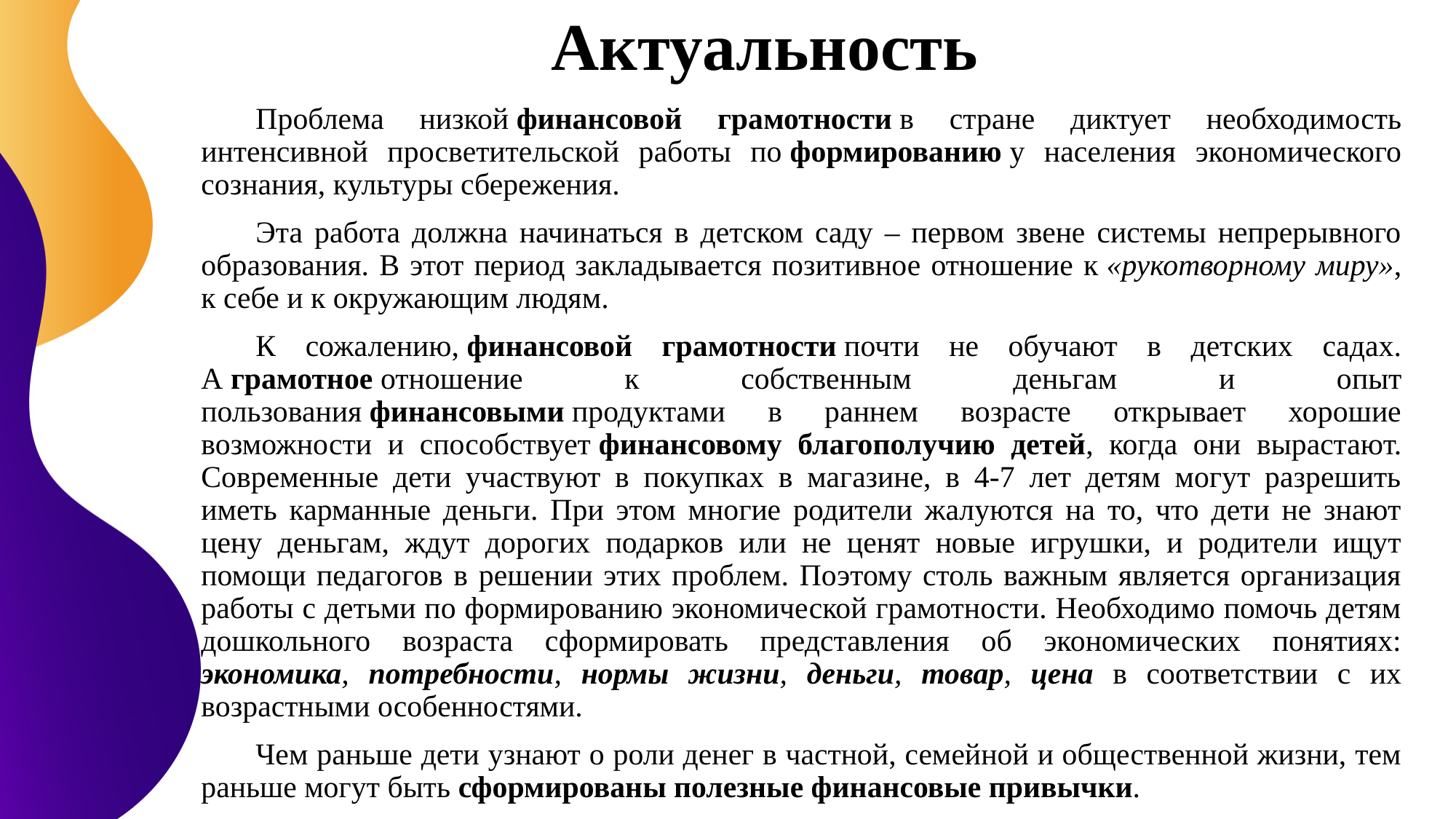

# Актуальность
Проблема низкой финансовой грамотности в стране диктует необходимость интенсивной просветительской работы по формированию у населения экономического сознания, культуры сбережения.
Эта работа должна начинаться в детском саду – первом звене системы непрерывного образования. В этот период закладывается позитивное отношение к «рукотворному миру», к себе и к окружающим людям.
К сожалению, финансовой грамотности почти не обучают в детских садах. А грамотное отношение к собственным деньгам и опыт пользования финансовыми продуктами в раннем возрасте открывает хорошие возможности и способствует финансовому благополучию детей, когда они вырастают. Современные дети участвуют в покупках в магазине, в 4-7 лет детям могут разрешить иметь карманные деньги. При этом многие родители жалуются на то, что дети не знают цену деньгам, ждут дорогих подарков или не ценят новые игрушки, и родители ищут помощи педагогов в решении этих проблем. Поэтому столь важным является организация работы с детьми по формированию экономической грамотности. Необходимо помочь детям дошкольного возраста сформировать представления об экономических понятиях: экономика, потребности, нормы жизни, деньги, товар, цена в соответствии с их возрастными особенностями.
Чем раньше дети узнают о роли денег в частной, семейной и общественной жизни, тем раньше могут быть сформированы полезные финансовые привычки.